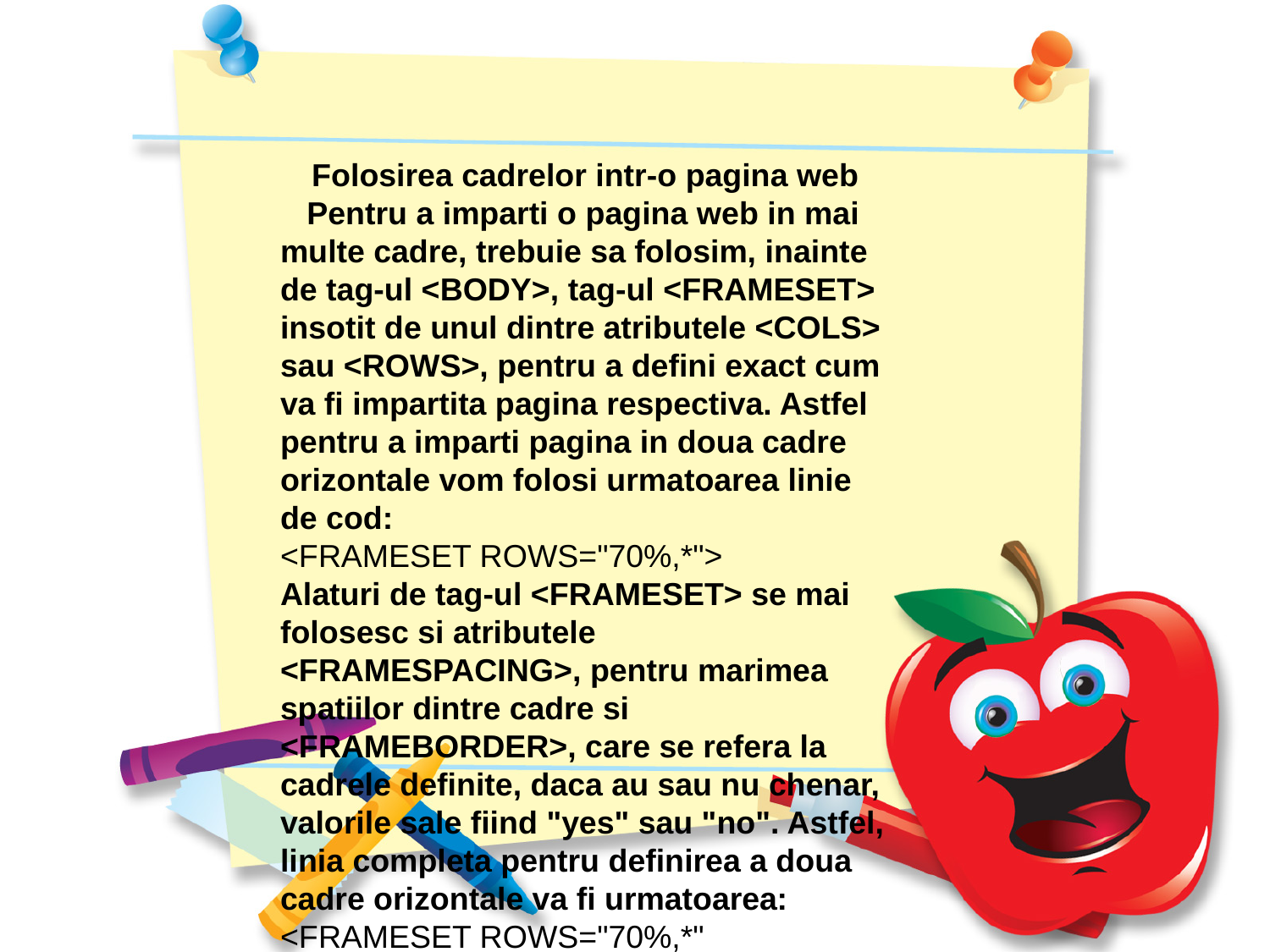

Folosirea cadrelor intr-o pagina web
   Pentru a imparti o pagina web in mai multe cadre, trebuie sa folosim, inainte de tag-ul <BODY>, tag-ul <FRAMESET> insotit de unul dintre atributele <COLS> sau <ROWS>, pentru a defini exact cum va fi impartita pagina respectiva. Astfel pentru a imparti pagina in doua cadre orizontale vom folosi urmatoarea linie de cod:
<FRAMESET ROWS="70%,*">
Alaturi de tag-ul <FRAMESET> se mai folosesc si atributele <FRAMESPACING>, pentru marimea spatiilor dintre cadre si <FRAMEBORDER>, care se refera la cadrele definite, daca au sau nu chenar, valorile sale fiind "yes" sau "no". Astfel, linia completa pentru definirea a doua cadre orizontale va fi urmatoarea:
<FRAMESET ROWS="70%,*" FRAMEBORDER="no" FRAMESPACING="0">